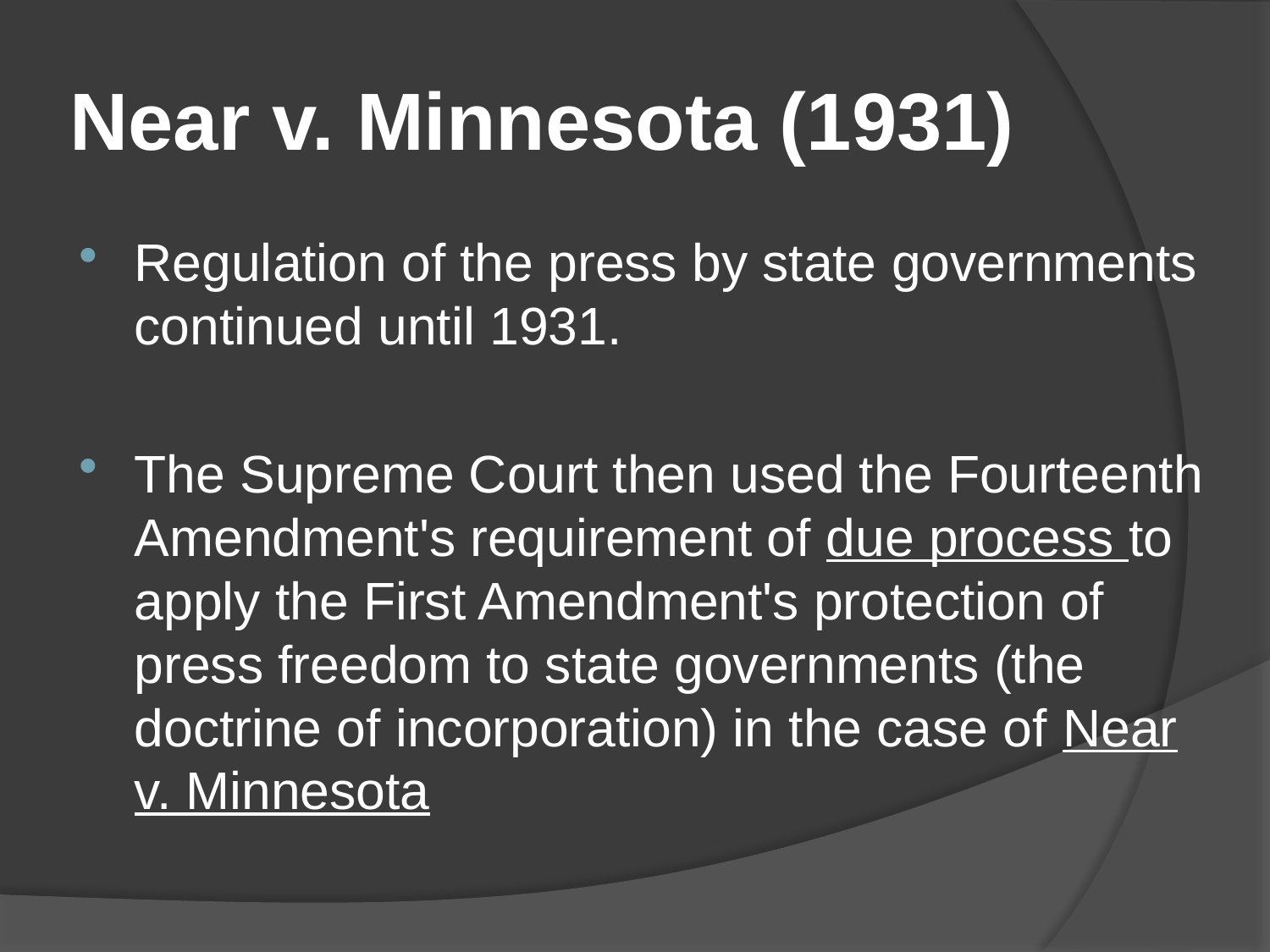

# Near v. Minnesota (1931)
Regulation of the press by state governments continued until 1931.

The Supreme Court then used the Fourteenth Amendment's requirement of due process to apply the First Amendment's protection of press freedom to state governments (the doctrine of incorporation) in the case of Near v. Minnesota